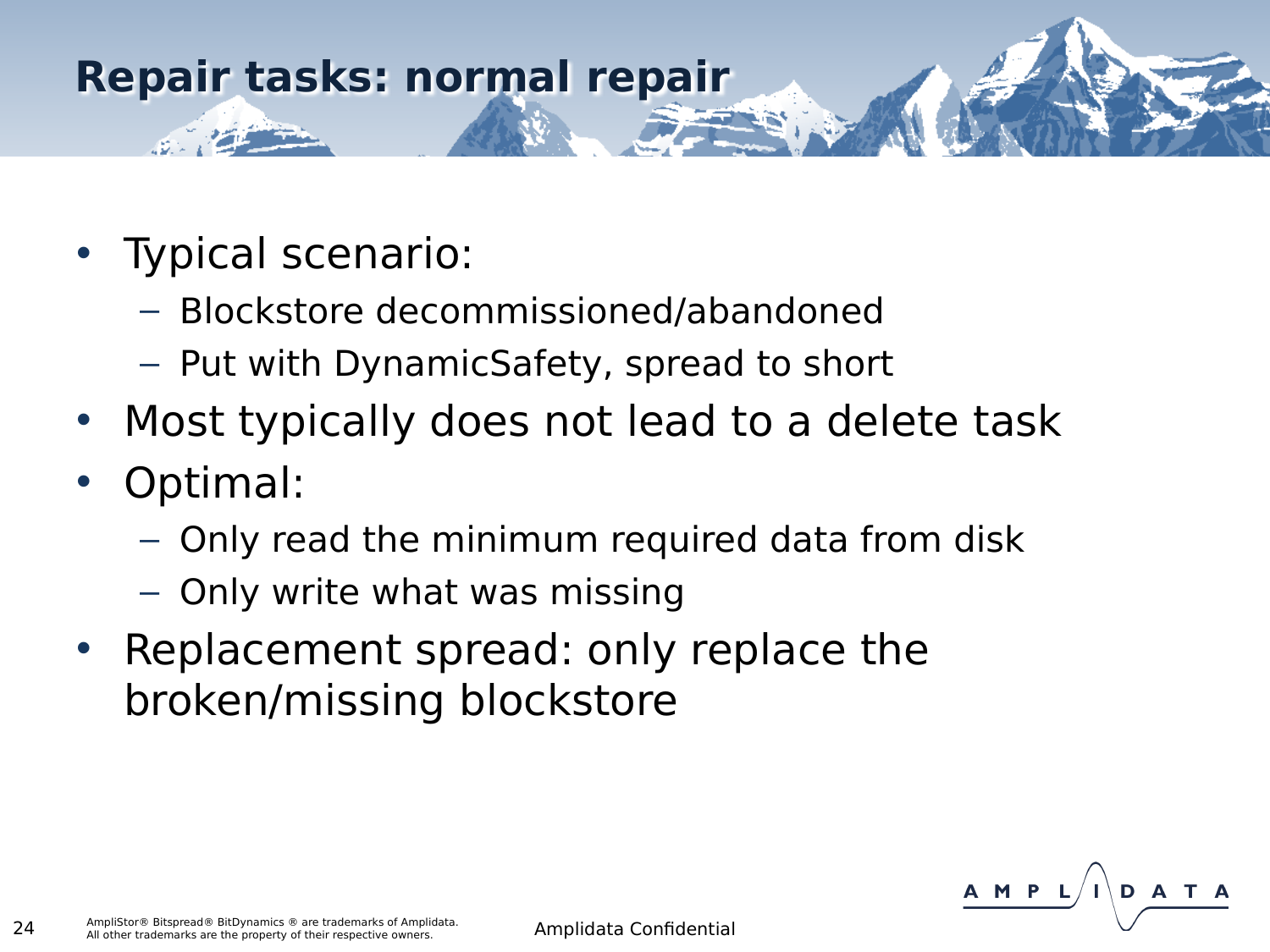

# Repair tasks: normal repair
Typical scenario:
Blockstore decommissioned/abandoned
Put with DynamicSafety, spread to short
Most typically does not lead to a delete task
Optimal:
Only read the minimum required data from disk
Only write what was missing
Replacement spread: only replace the broken/missing blockstore
24
Amplidata Confidential